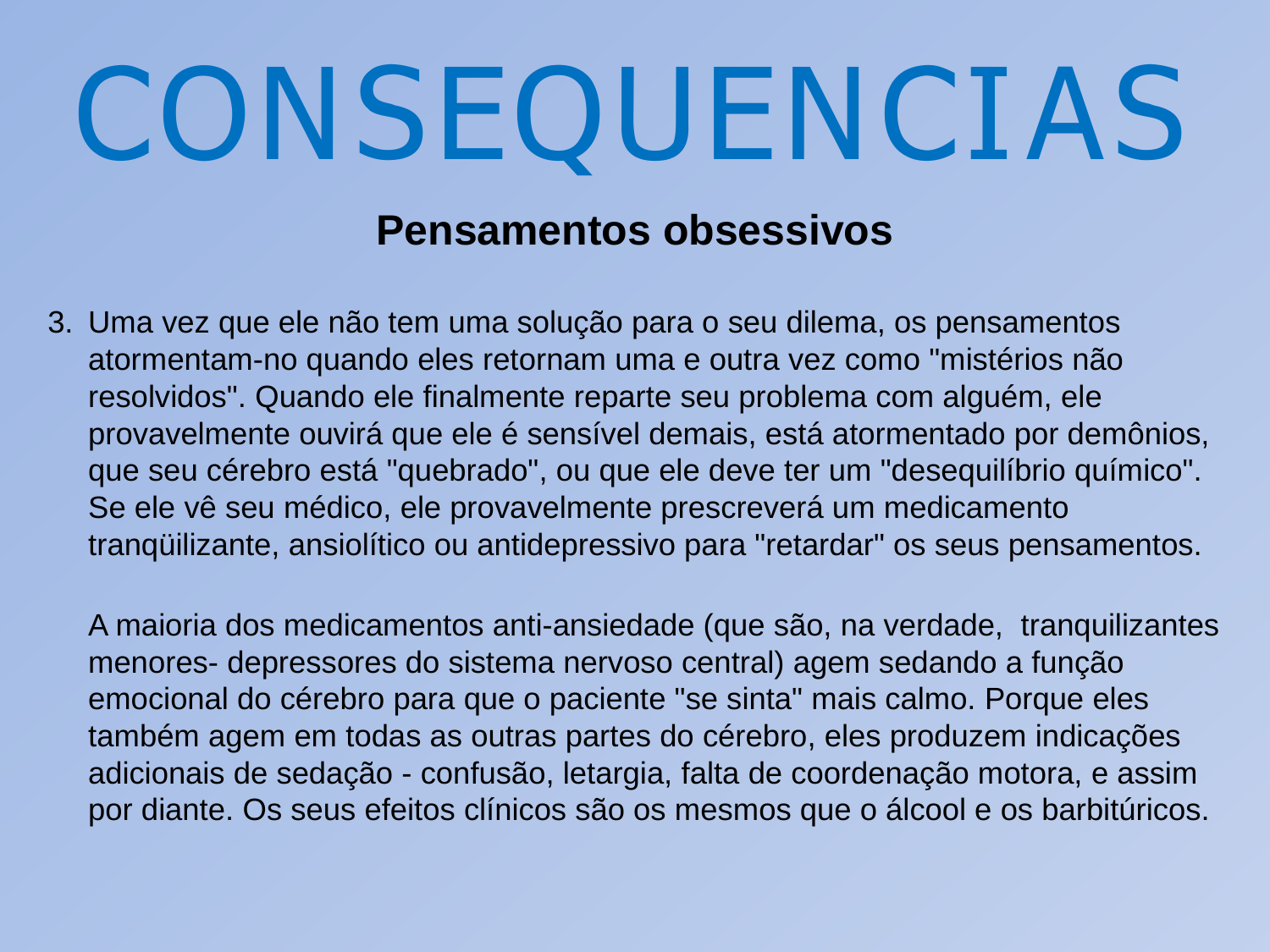

CONSEQUENCIAS

Pensamentos obsessivos

Uma vez que ele não tem uma solução para o seu dilema, os pensamentos atormentam-no quando eles retornam uma e outra vez como "mistérios não resolvidos". Quando ele finalmente reparte seu problema com alguém, ele provavelmente ouvirá que ele é sensível demais, está atormentado por demônios, que seu cérebro está "quebrado", ou que ele deve ter um "desequilíbrio químico". Se ele vê seu médico, ele provavelmente prescreverá um medicamento tranqüilizante, ansiolítico ou antidepressivo para "retardar" os seus pensamentos.
A maioria dos medicamentos anti-ansiedade (que são, na verdade,  tranquilizantes menores- depressores do sistema nervoso central) agem sedando a função emocional do cérebro para que o paciente "se sinta" mais calmo. Porque eles também agem em todas as outras partes do cérebro, eles produzem indicações adicionais de sedação - confusão, letargia, falta de coordenação motora, e assim por diante. Os seus efeitos clínicos são os mesmos que o álcool e os barbitúricos.